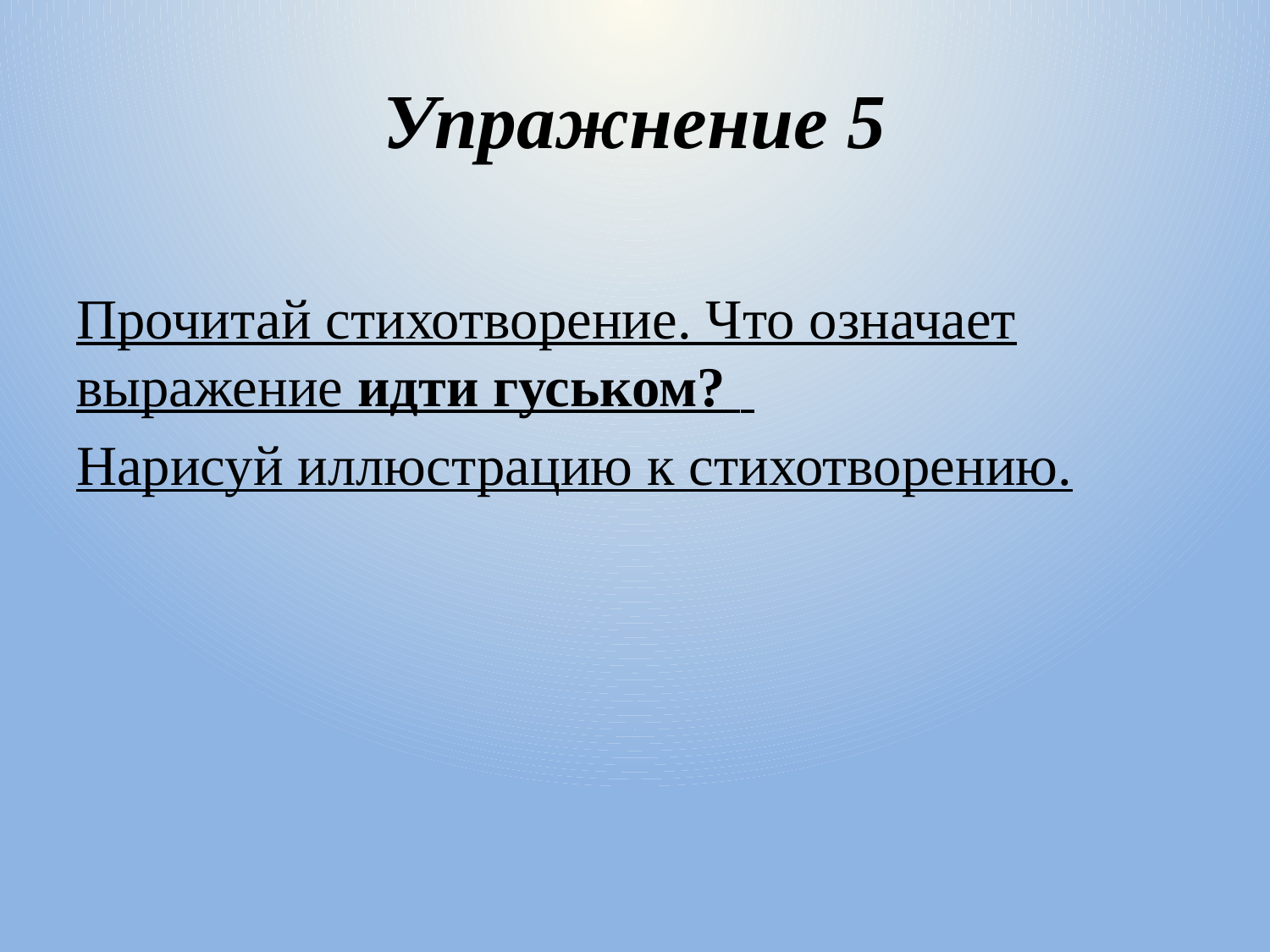

# Упражнение 5
Прочитай стихотворение. Что означает выражение идти гуськом?
Нарисуй иллюстрацию к стихотворению.